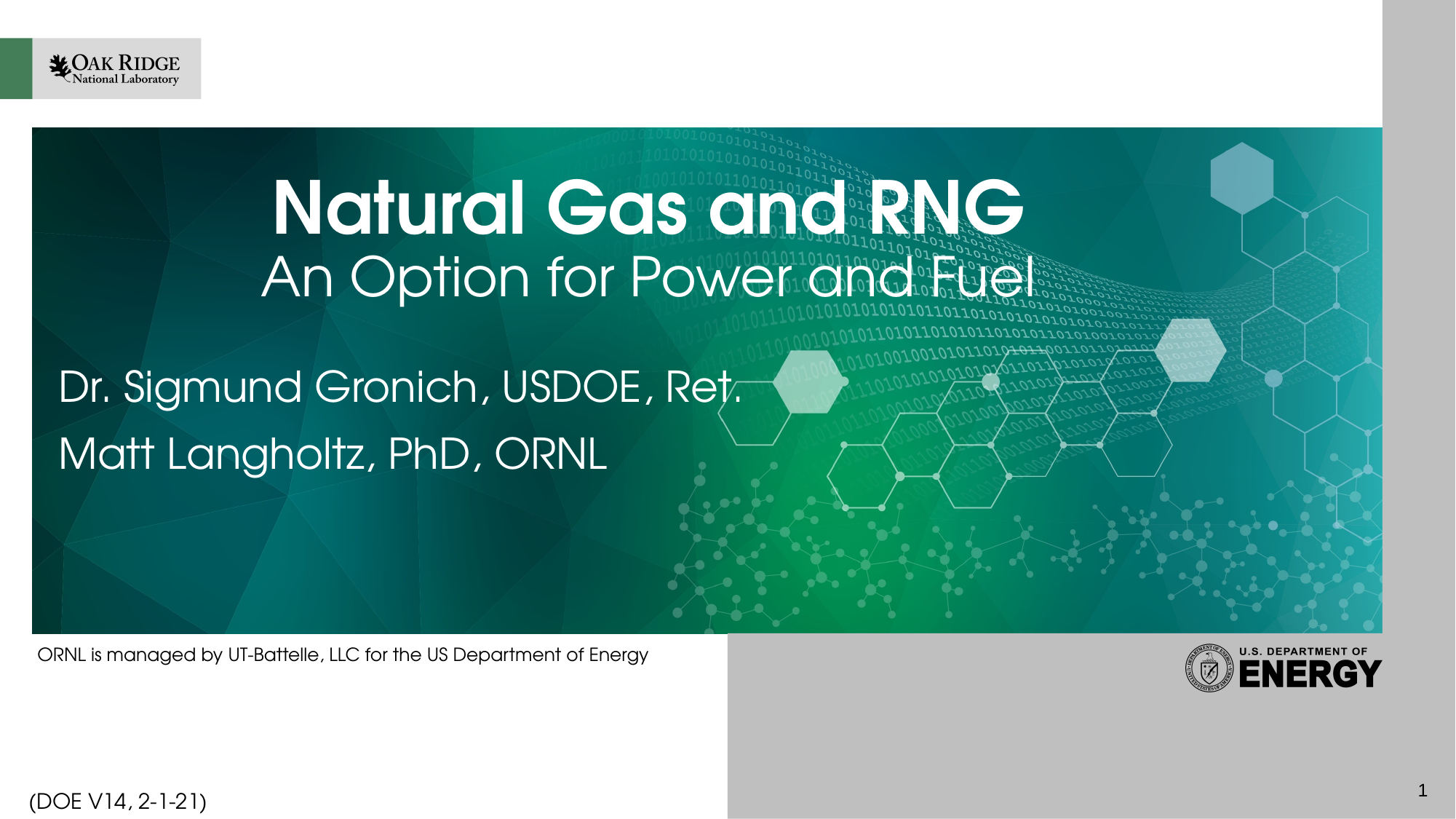

# Natural Gas and RNG An Option for Power and Fuel
Dr. Sigmund Gronich, USDOE, Ret.
Matt Langholtz, PhD, ORNL
1
(DOE V14, 2-1-21)